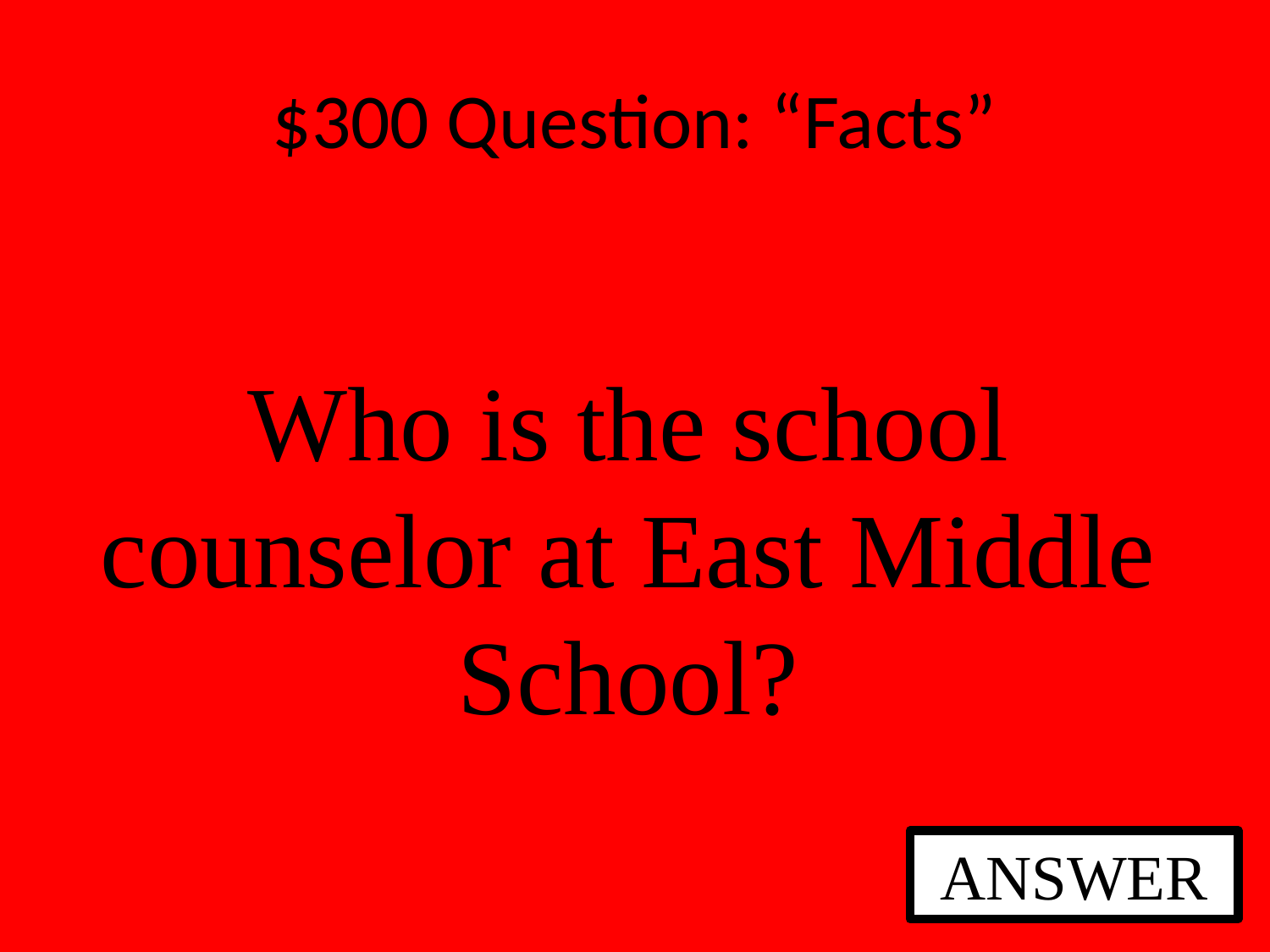

# $300 Question: “Facts”
Who is the school counselor at East Middle School?
ANSWER